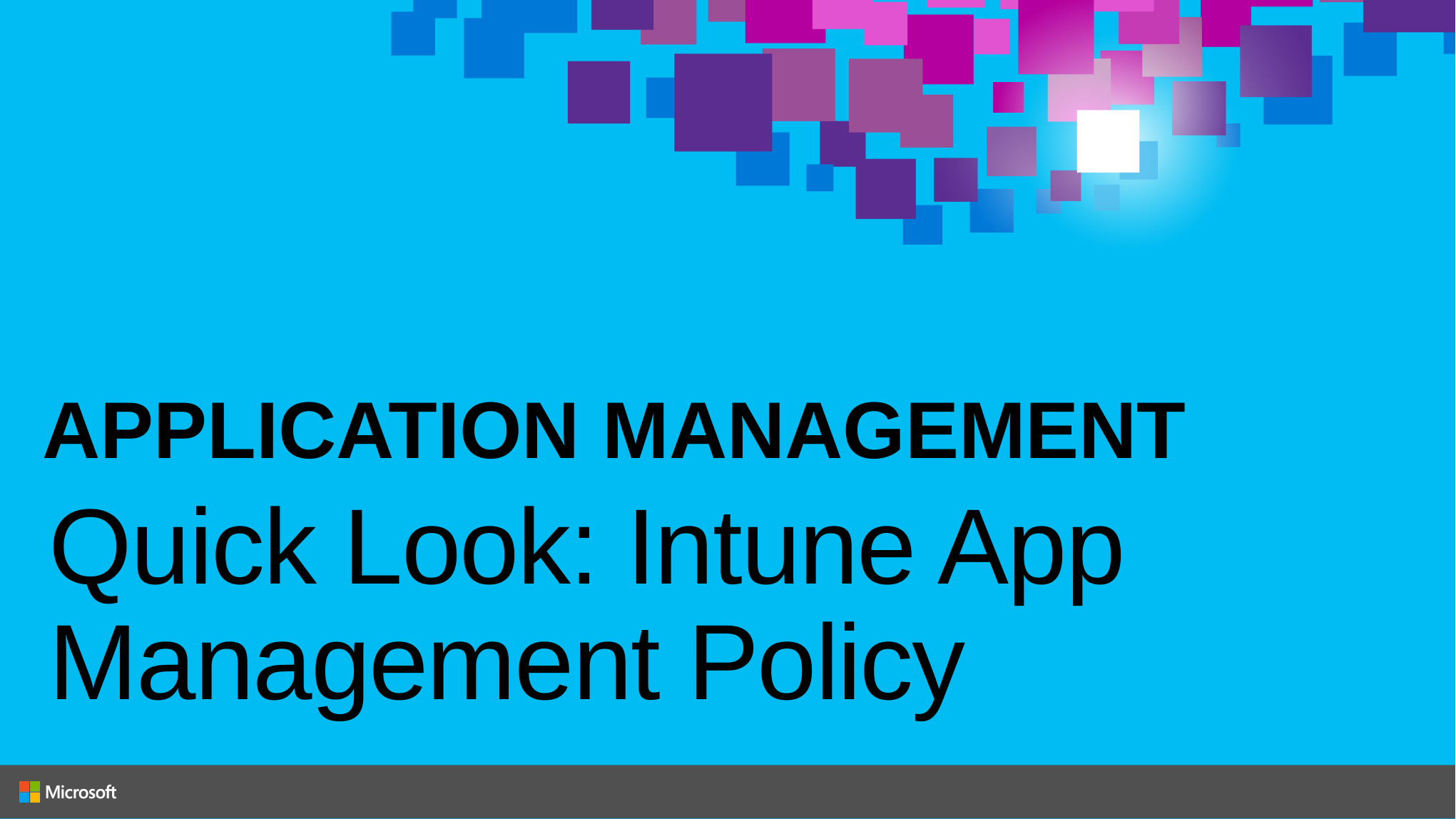

APPLICATION MANAGEMENT
# Quick Look: Intune App Management Policy